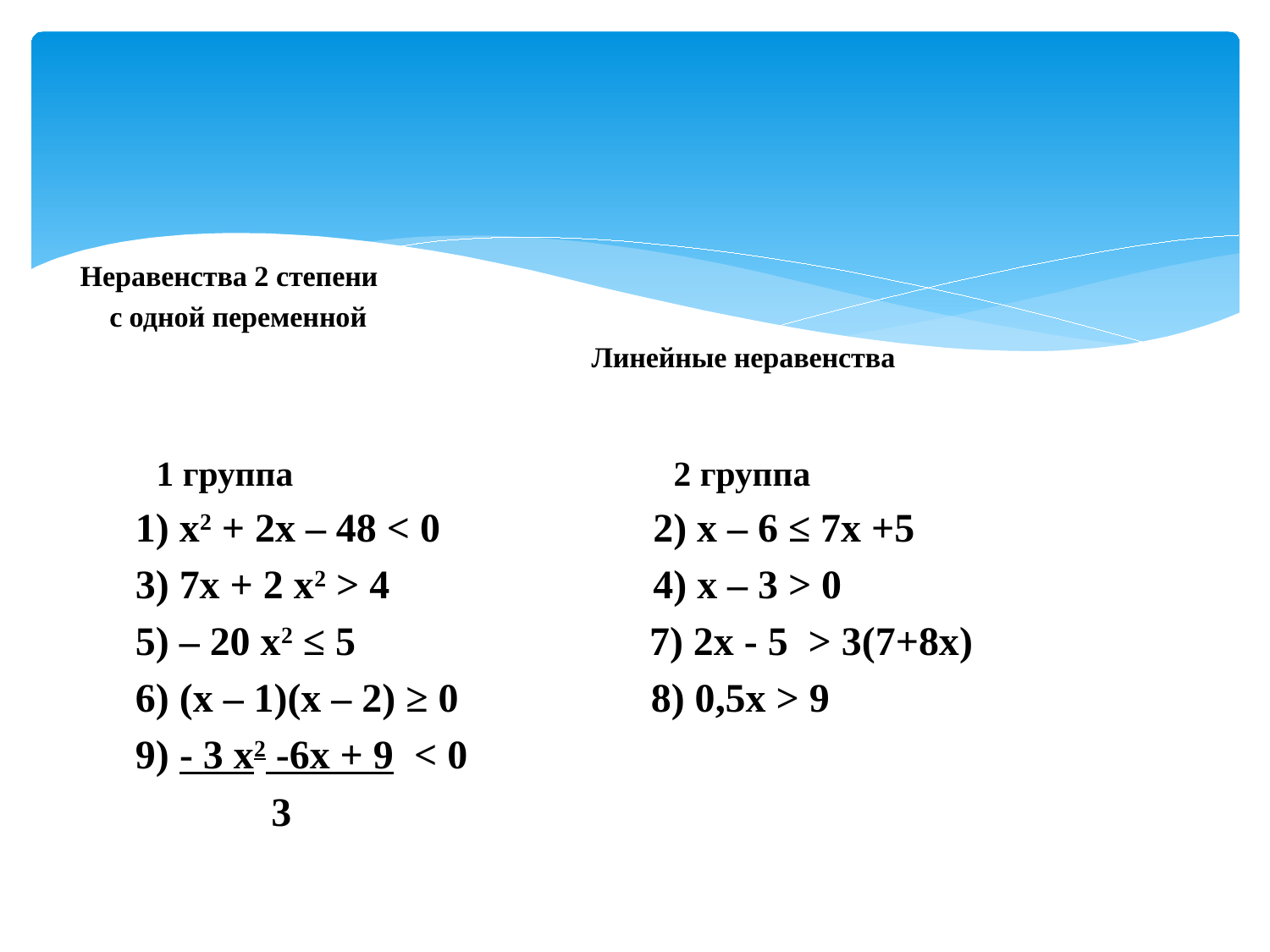

#

          Неравенства 2 степени
          с одной переменной
                                                                                                          Линейные неравенства

                            1 группа                                           2 группа
           1) х2 + 2х – 48 < 0                     2) х – 6 ≤ 7х +5
           3) 7х + 2 х2 > 4                          4) х – 3 > 0
           5) – 20 х2 ≤ 5                             7) 2х - 5  > 3(7+8х)
           6) (х – 1)(х – 2) ≥ 0                   8) 0,5х > 9
           9) - 3 х2 -6х + 9  < 0
                       3